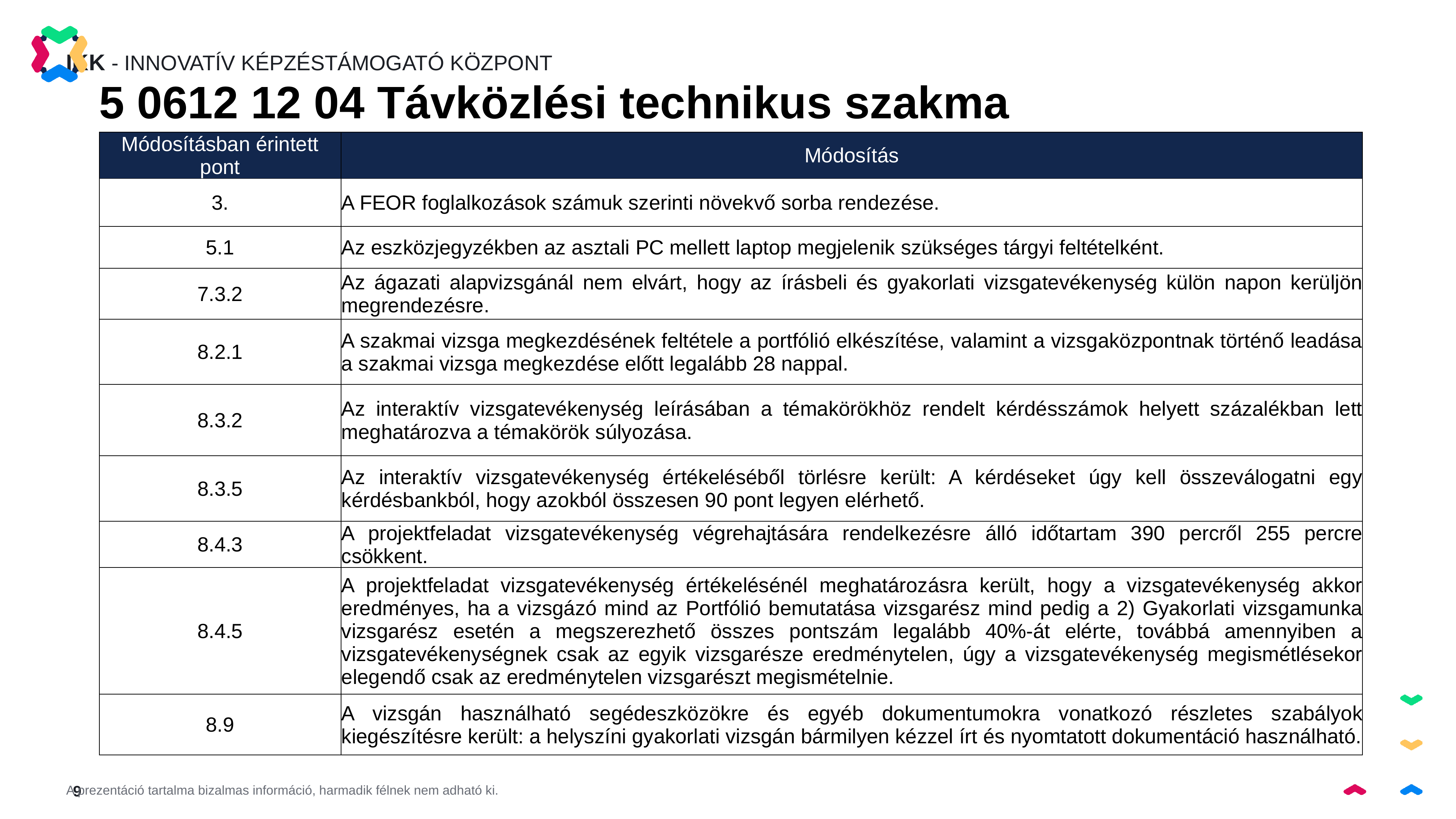

5 0612 12 04 Távközlési technikus szakma

| Módosításban érintett pont | Módosítás |
| --- | --- |
| 3. | A FEOR foglalkozások számuk szerinti növekvő sorba rendezése. |
| 5.1 | Az eszközjegyzékben az asztali PC mellett laptop megjelenik szükséges tárgyi feltételként. |
| 7.3.2 | Az ágazati alapvizsgánál nem elvárt, hogy az írásbeli és gyakorlati vizsgatevékenység külön napon kerüljön megrendezésre. |
| 8.2.1 | A szakmai vizsga megkezdésének feltétele a portfólió elkészítése, valamint a vizsgaközpontnak történő leadása a szakmai vizsga megkezdése előtt legalább 28 nappal. |
| 8.3.2 | Az interaktív vizsgatevékenység leírásában a témakörökhöz rendelt kérdésszámok helyett százalékban lett meghatározva a témakörök súlyozása. |
| 8.3.5 | Az interaktív vizsgatevékenység értékeléséből törlésre került: A kérdéseket úgy kell összeválogatni egy kérdésbankból, hogy azokból összesen 90 pont legyen elérhető. |
| 8.4.3 | A projektfeladat vizsgatevékenység végrehajtására rendelkezésre álló időtartam 390 percről 255 percre csökkent. |
| 8.4.5 | A projektfeladat vizsgatevékenység értékelésénél meghatározásra került, hogy a vizsgatevékenység akkor eredményes, ha a vizsgázó mind az Portfólió bemutatása vizsgarész mind pedig a 2) Gyakorlati vizsgamunka vizsgarész esetén a megszerezhető összes pontszám legalább 40%-át elérte, továbbá amennyiben a vizsgatevékenységnek csak az egyik vizsgarésze eredménytelen, úgy a vizsgatevékenység megismétlésekor elegendő csak az eredménytelen vizsgarészt megismételnie. |
| 8.9 | A vizsgán használható segédeszközökre és egyéb dokumentumokra vonatkozó részletes szabályok kiegészítésre került: a helyszíni gyakorlati vizsgán bármilyen kézzel írt és nyomtatott dokumentáció használható. |